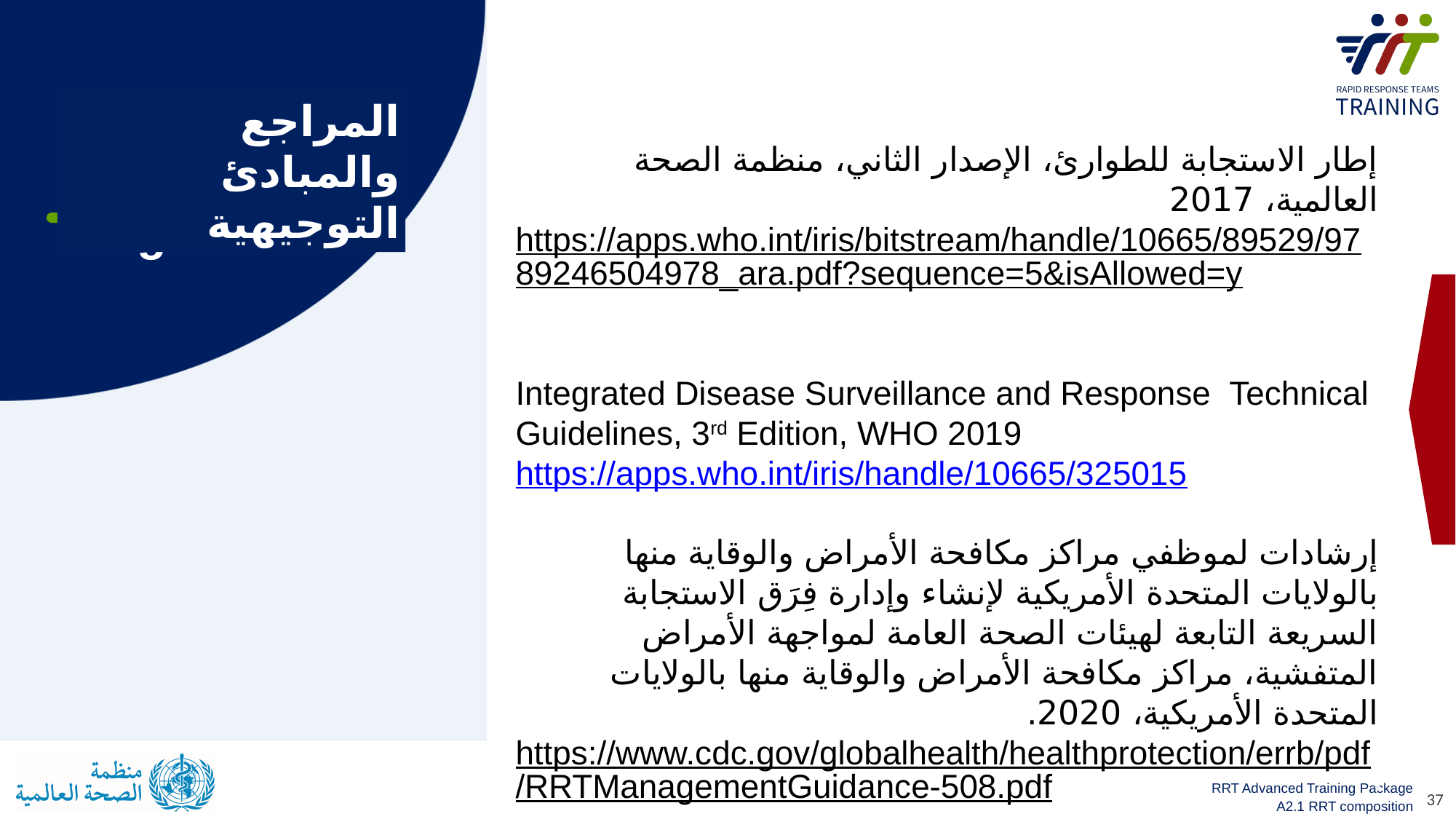

المراجع والمبادئ التوجيهية
إطار الاستجابة للطوارئ‬، الإصدار الثاني، منظمة الصحة العالمية، 2017
https://apps.who.int/iris/bitstream/handle/10665/89529/9789246504978_ara.pdf?sequence=5&isAllowed=y

Integrated Disease Surveillance and Response  Technical Guidelines, 3rd Edition, WHO 2019
https://apps.who.int/iris/handle/10665/325015

إرشادات لموظفي مراكز مكافحة الأمراض والوقاية منها بالولايات المتحدة الأمريكية لإنشاء وإدارة فِرَق الاستجابة السريعة التابعة لهيئات الصحة العامة لمواجهة الأمراض المتفشية، مراكز مكافحة الأمراض والوقاية منها بالولايات المتحدة الأمريكية، 2020.
https://www.cdc.gov/globalhealth/healthprotection/errb/pdf/RRTManagementGuidance-508.pdf

37